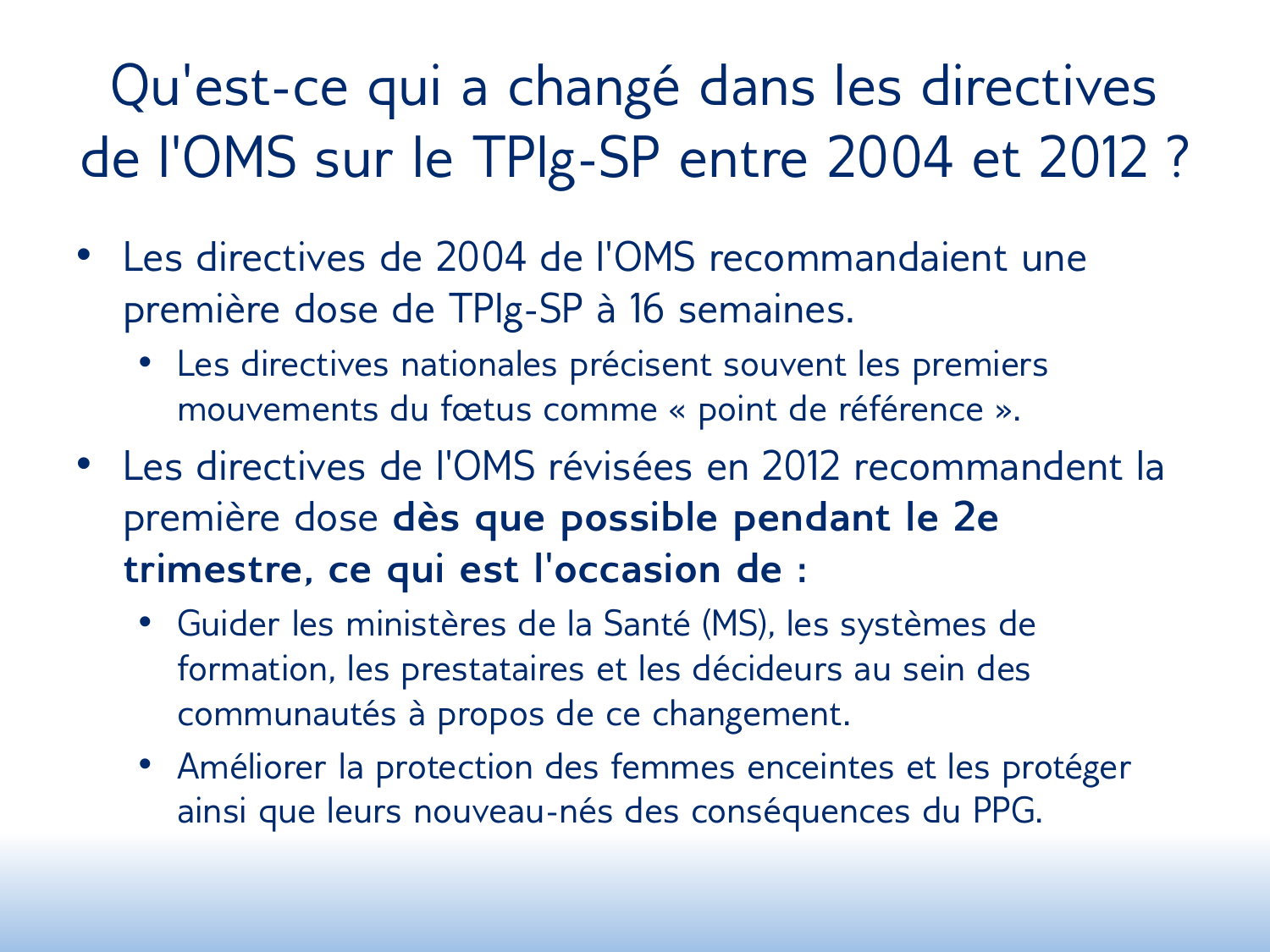

# Qu'est-ce qui a changé dans les directives de l'OMS sur le TPIg-SP entre 2004 et 2012 ?
Les directives de 2004 de l'OMS recommandaient une première dose de TPIg-SP à 16 semaines.
Les directives nationales précisent souvent les premiers mouvements du fœtus comme « point de référence ».
Les directives de l'OMS révisées en 2012 recommandent la première dose dès que possible pendant le 2e trimestre, ce qui est l'occasion de :
Guider les ministères de la Santé (MS), les systèmes de formation, les prestataires et les décideurs au sein des communautés à propos de ce changement.
Améliorer la protection des femmes enceintes et les protéger ainsi que leurs nouveau-nés des conséquences du PPG.